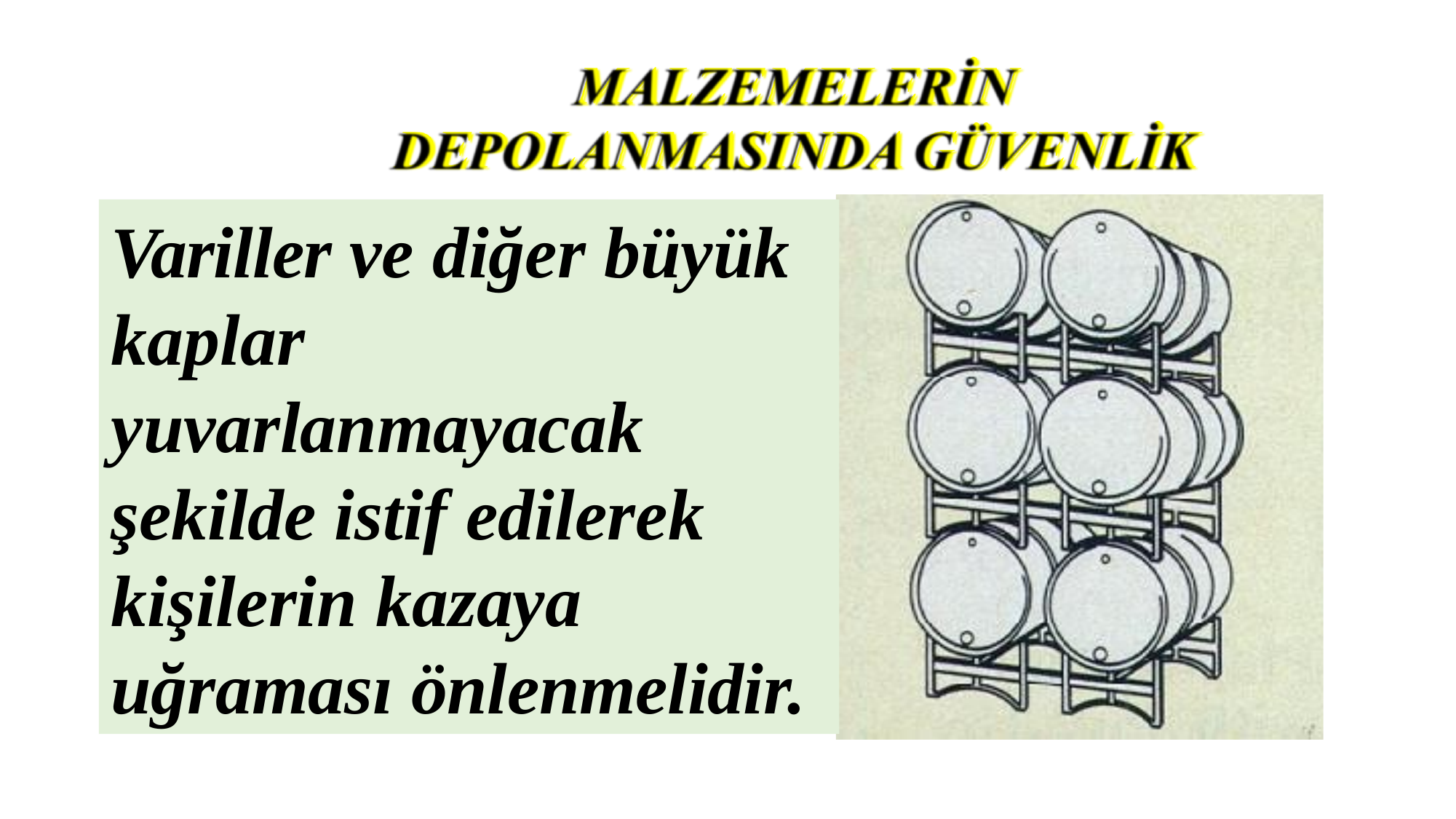

Variller ve diğer büyük  kaplar yuvarlanmayacak  şekilde istif edilerek kişilerin kazaya  uğraması önlenmelidir.